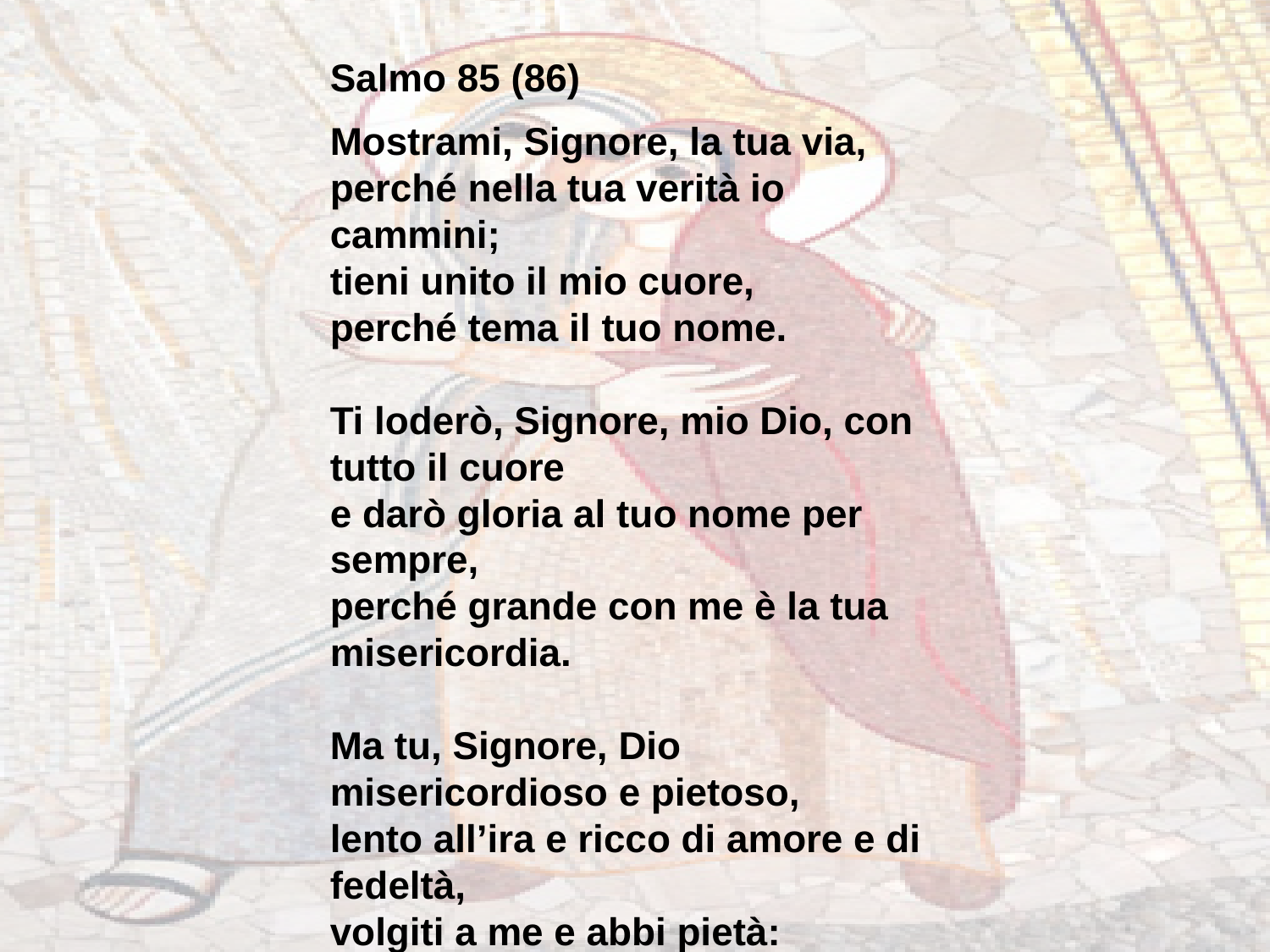

Salmo 85 (86)

Mostrami, Signore, la tua via,
perché nella tua verità io cammini;
tieni unito il mio cuore,
perché tema il tuo nome.

Ti loderò, Signore, mio Dio, con tutto il cuore
e darò gloria al tuo nome per sempre,
perché grande con me è la tua misericordia.

Ma tu, Signore, Dio misericordioso e pietoso,
lento all’ira e ricco di amore e di fedeltà,
volgiti a me e abbi pietà:
dona al tuo servo la tua forza.